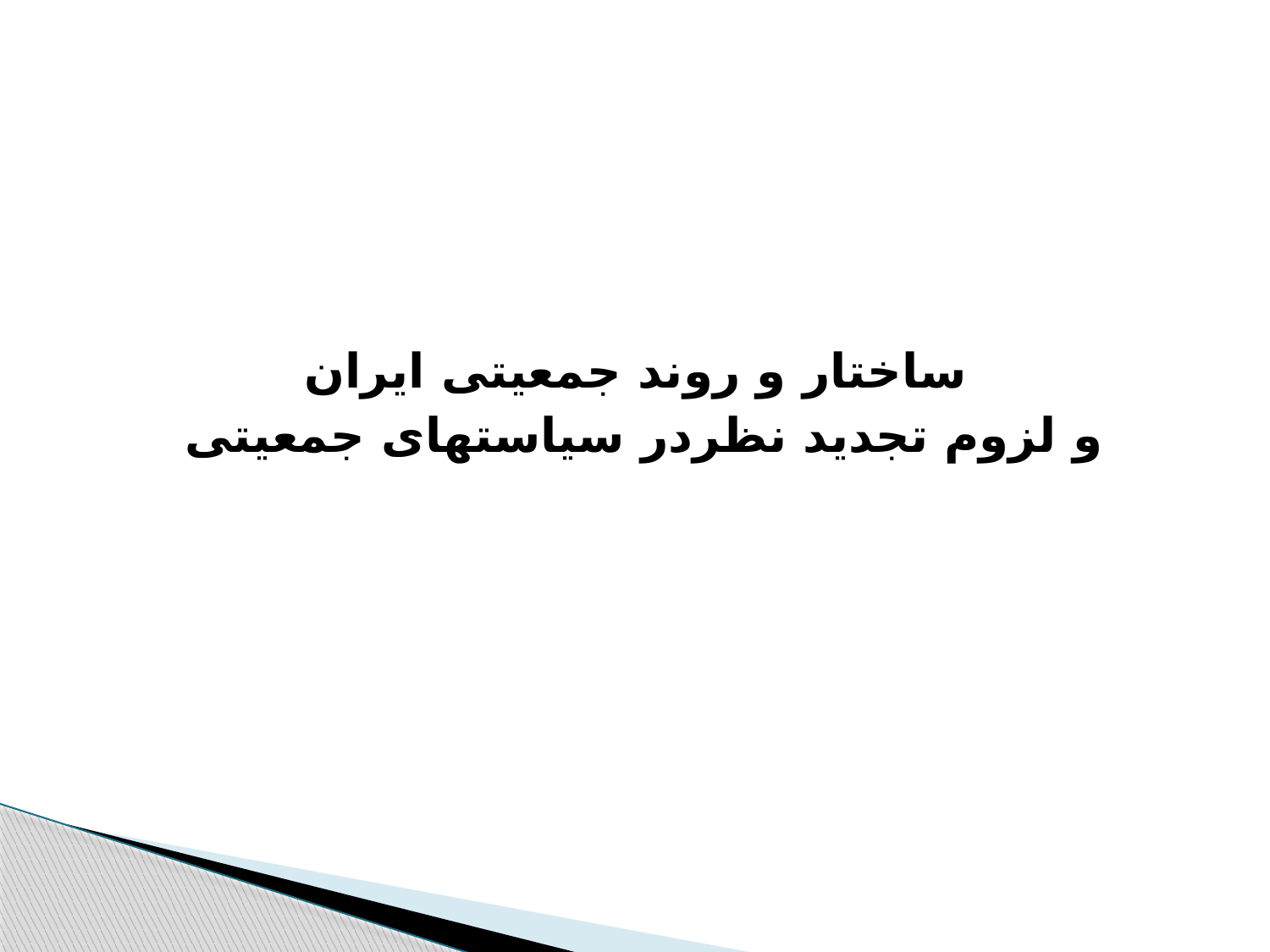

ساختار و روند جمعیتی ایران
و لزوم تجدید نظردر سیاستهای جمعیتی